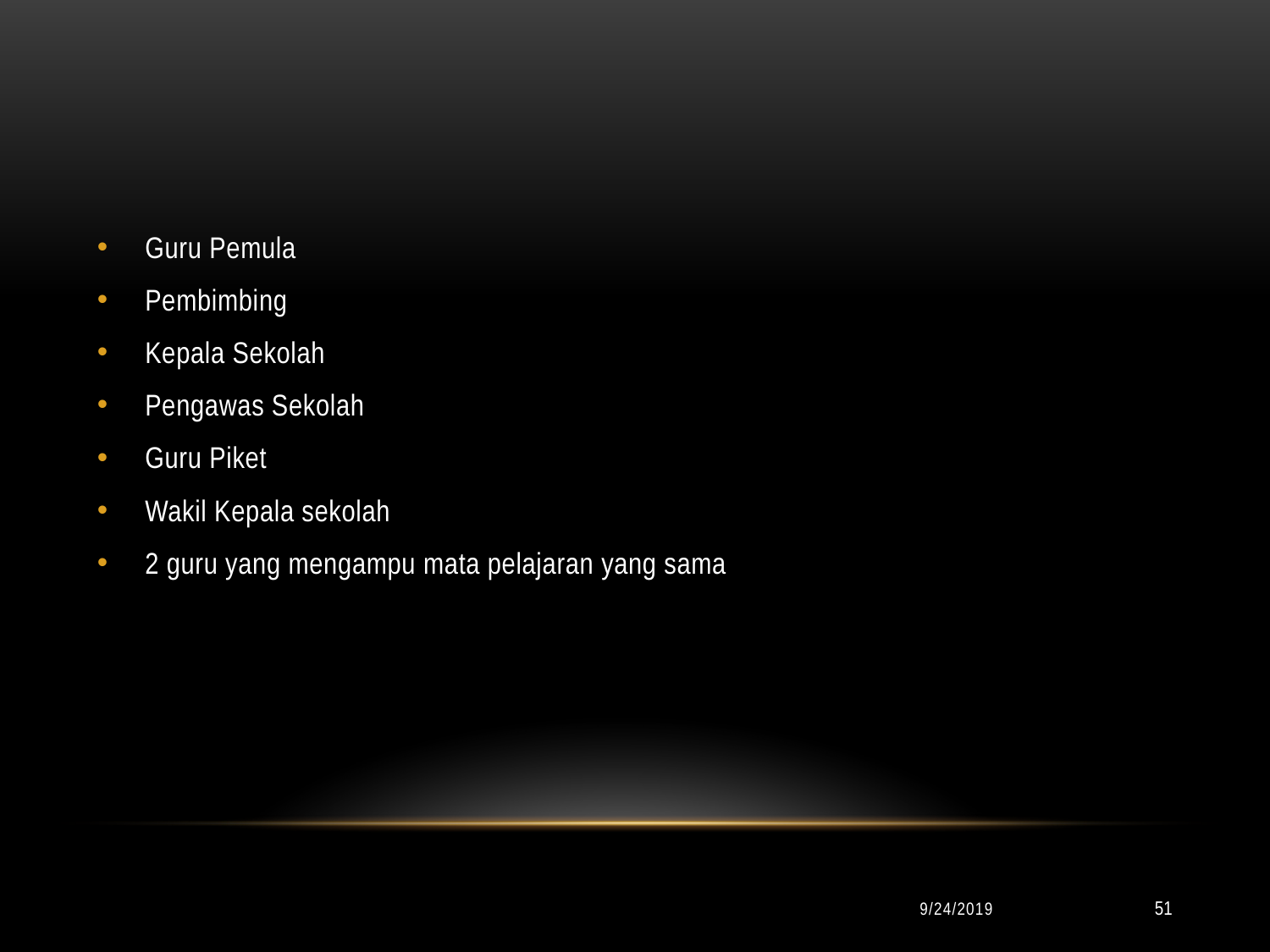

#
Guru Pemula
Pembimbing
Kepala Sekolah
Pengawas Sekolah
Guru Piket
Wakil Kepala sekolah
2 guru yang mengampu mata pelajaran yang sama

9/24/2019
51